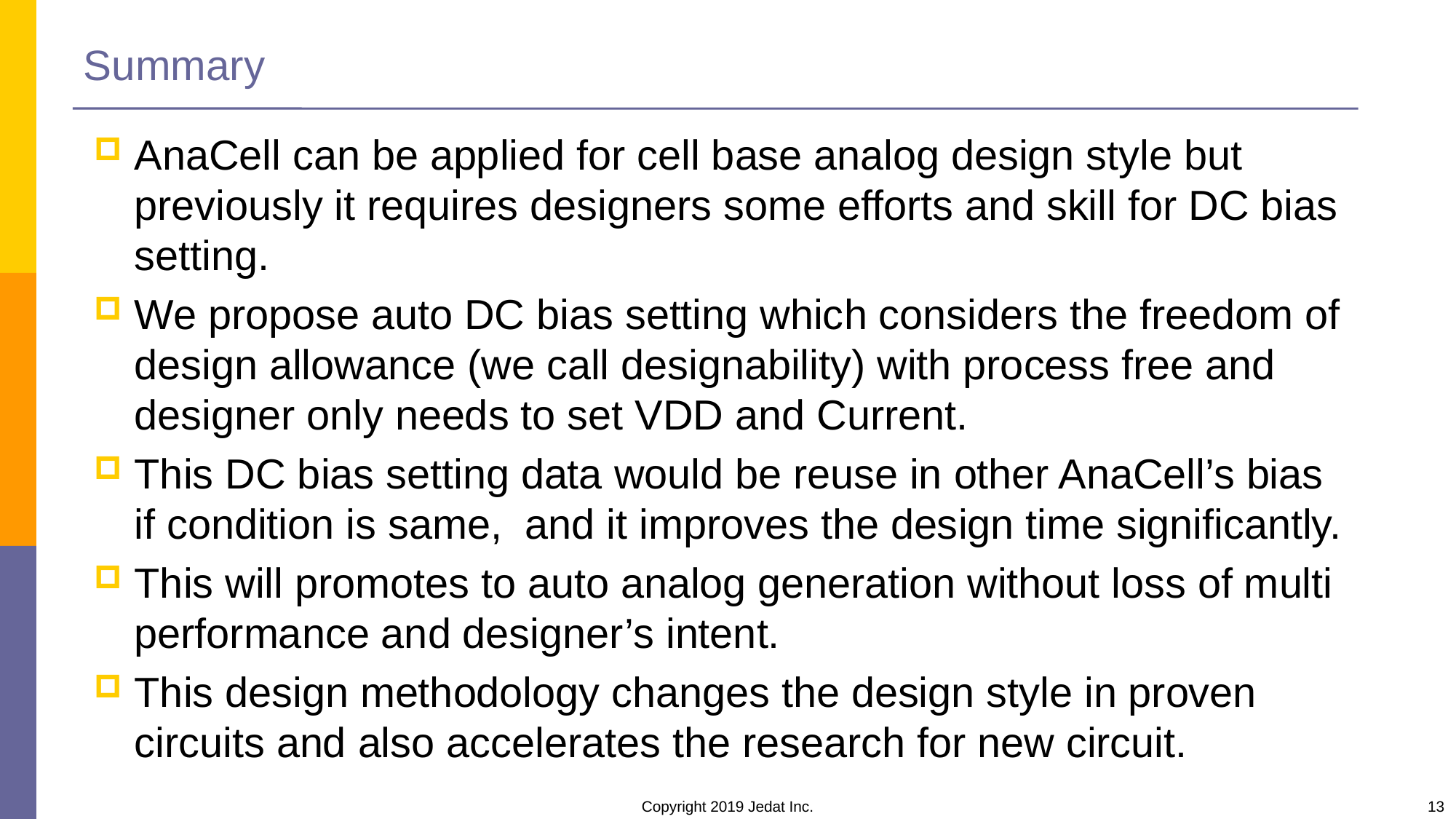

# Summary
AnaCell can be applied for cell base analog design style but previously it requires designers some efforts and skill for DC bias setting.
We propose auto DC bias setting which considers the freedom of design allowance (we call designability) with process free and designer only needs to set VDD and Current.
This DC bias setting data would be reuse in other AnaCell’s bias if condition is same,  and it improves the design time significantly.
This will promotes to auto analog generation without loss of multi performance and designer’s intent.
This design methodology changes the design style in proven circuits and also accelerates the research for new circuit.
Copyright 2019 Jedat Inc.
13